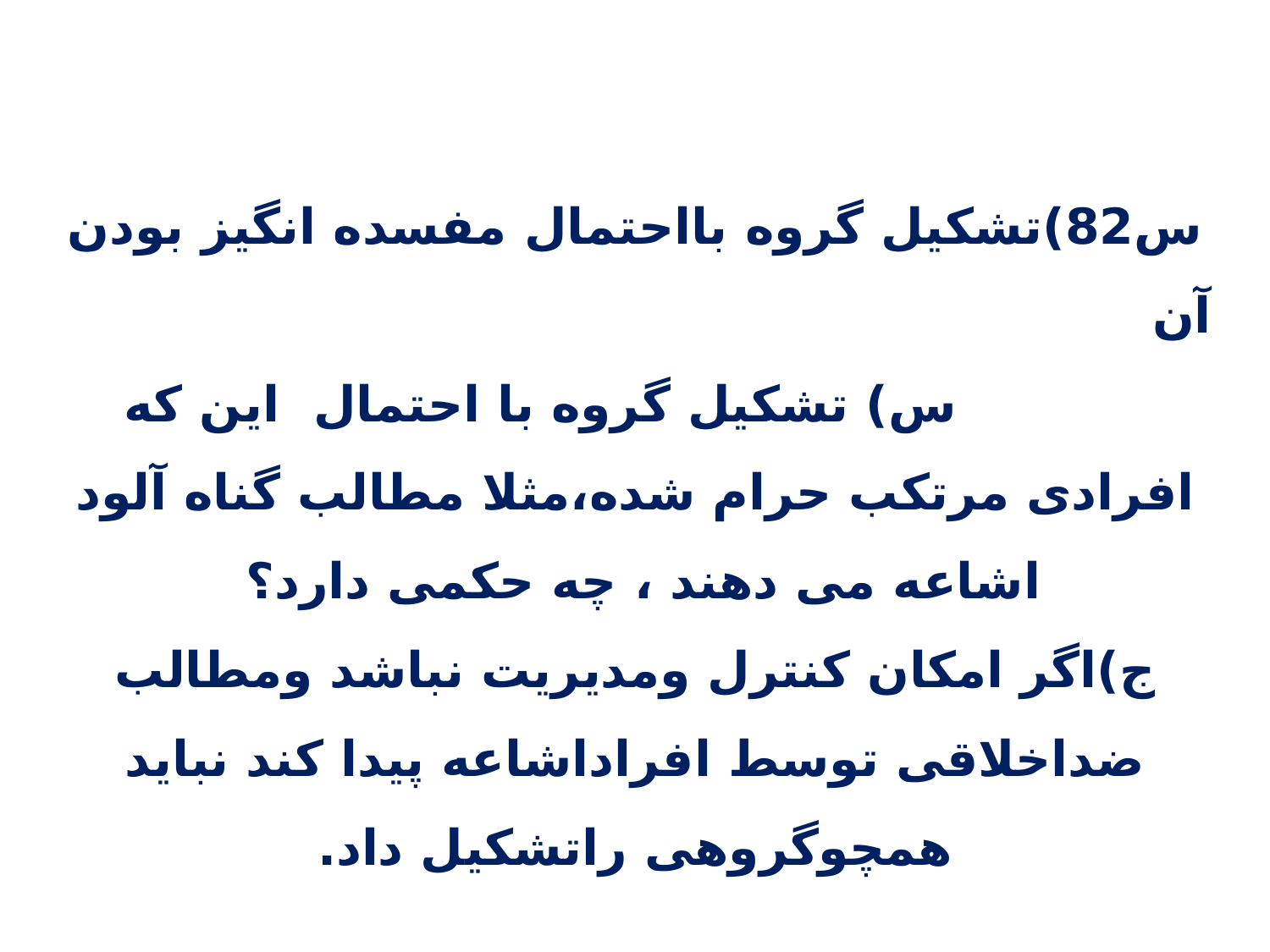

س82)تشکیل گروه بااحتمال مفسده انگیز بودن آن                                                                            س) تشکیل گروه با احتمال  این که افرادی مرتکب حرام شده،مثلا مطالب گناه آلود اشاعه می دهند ، چه حکمی دارد؟
ج)اگر امکان کنترل ومدیریت نباشد ومطالب ضداخلاقی توسط افراداشاعه پیدا کند نباید همچوگروهی راتشکیل داد.